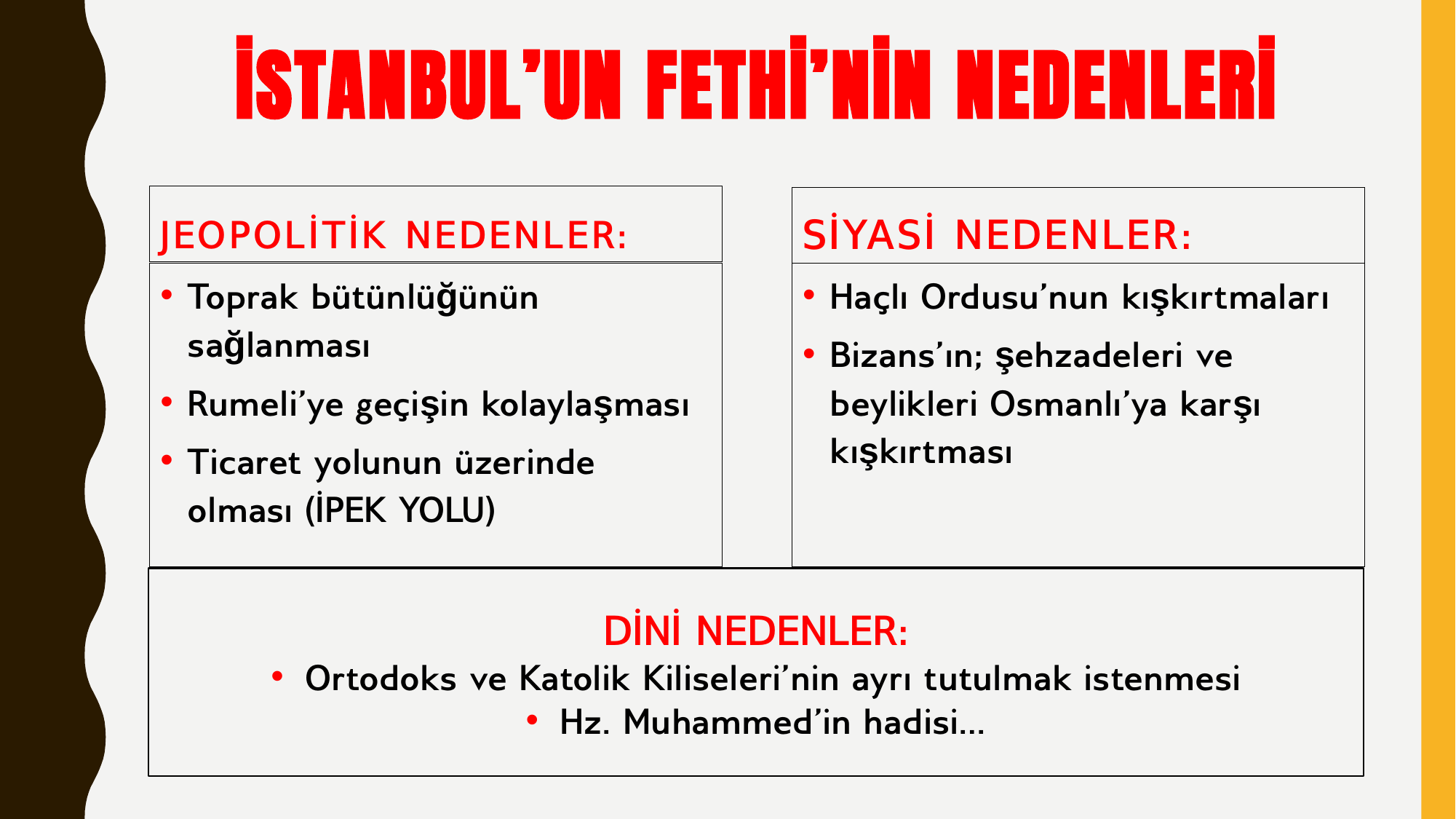

# İSTANBUL’UN FETHİ’NİN NEDENLERİ
JEOPOLİTİK NEDENLER:
SİYASİ NEDENLER:
Toprak bütünlüğünün sağlanması
Rumeli’ye geçişin kolaylaşması
Ticaret yolunun üzerinde olması (İPEK YOLU)

Haçlı Ordusu’nun kışkırtmaları
Bizans’ın; şehzadeleri ve beylikleri Osmanlı’ya karşı kışkırtması
DİNİ NEDENLER:
Ortodoks ve Katolik Kiliseleri’nin ayrı tutulmak istenmesi
Hz. Muhammed’in hadisi…